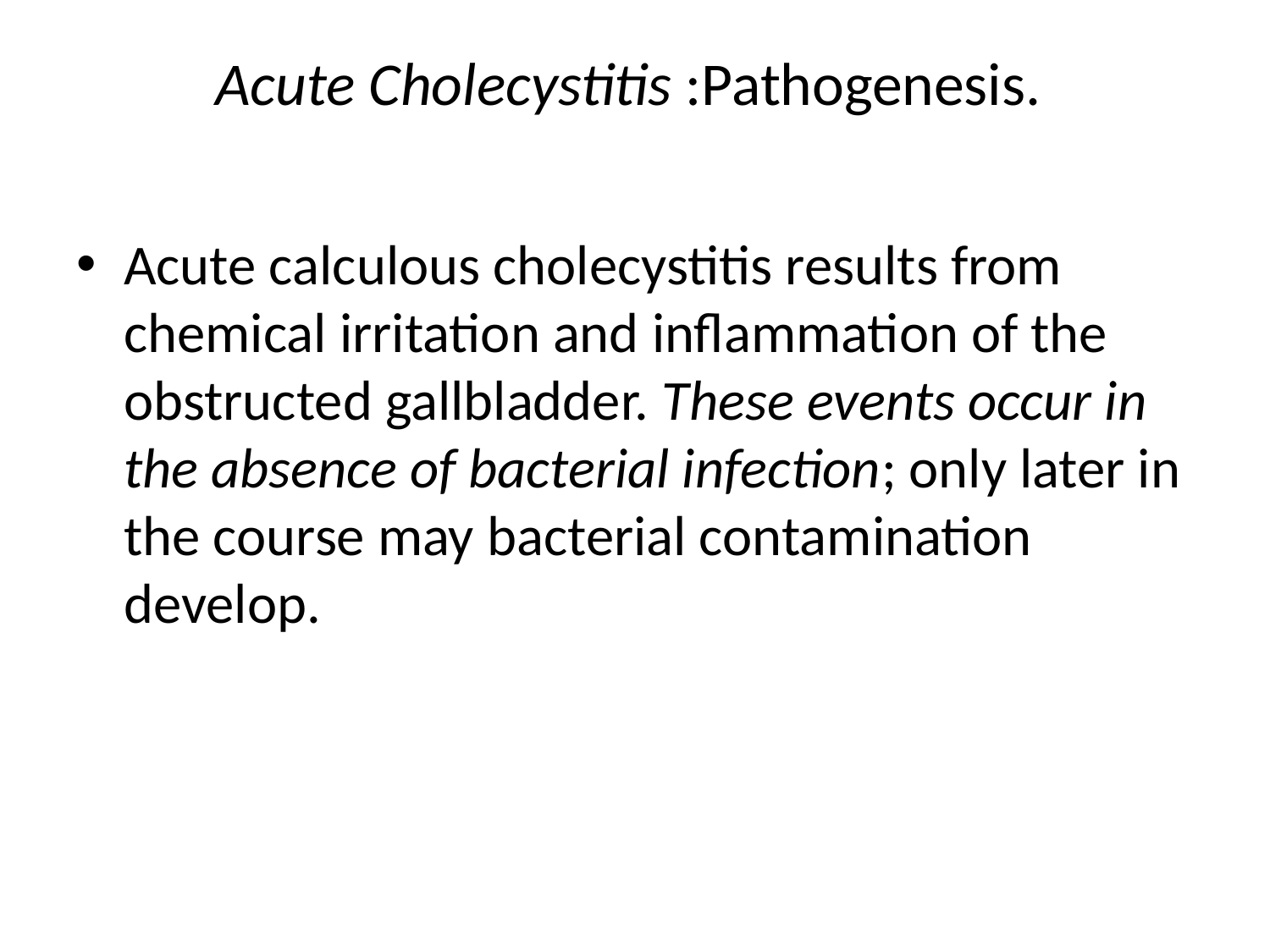

# Acute Cholecystitis :Pathogenesis.
Acute calculous cholecystitis results from chemical irritation and inflammation of the obstructed gallbladder. These events occur in the absence of bacterial infection; only later in the course may bacterial contamination develop.